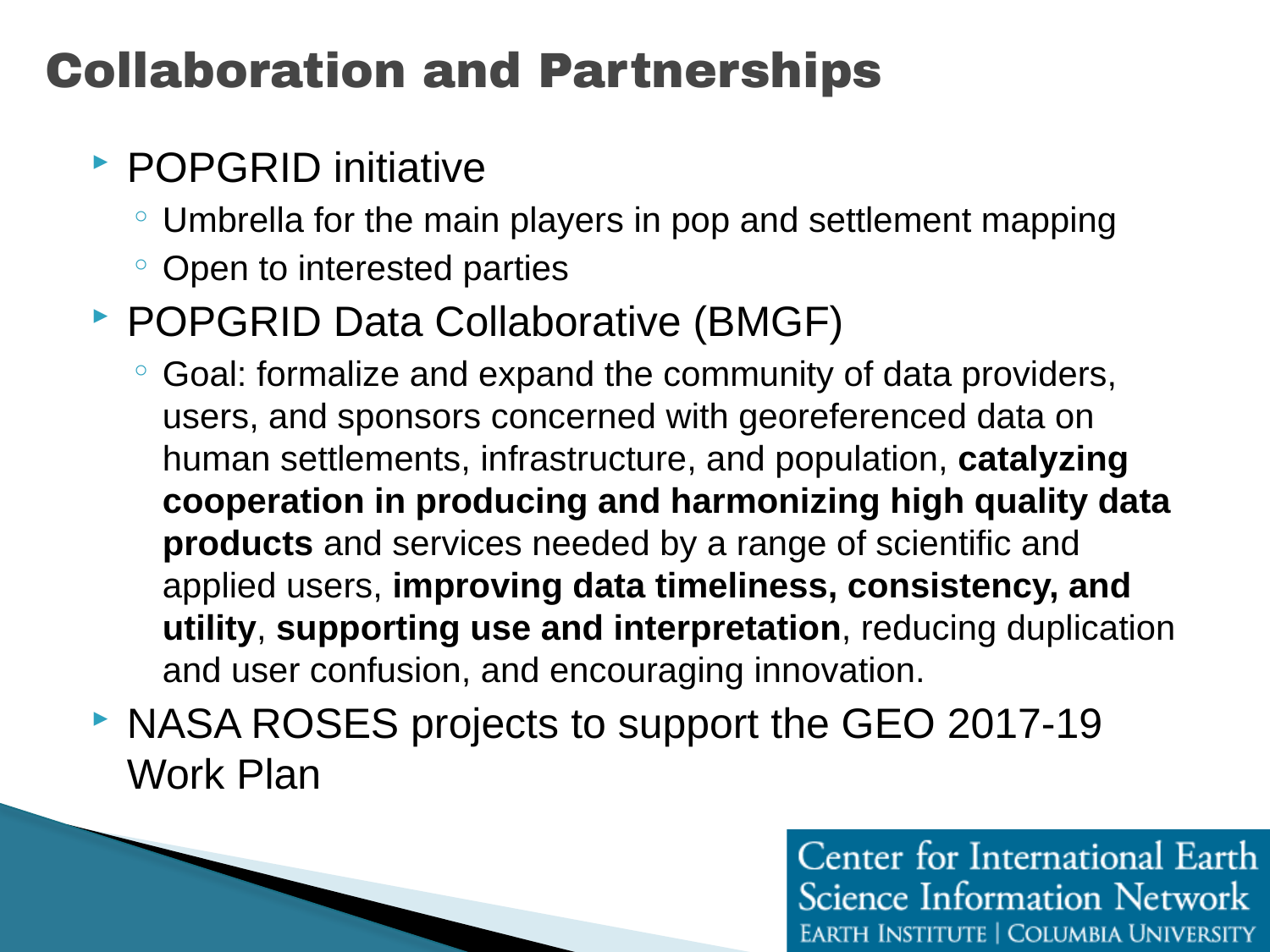

# Collaboration and Partnerships
POPGRID initiative
Umbrella for the main players in pop and settlement mapping
Open to interested parties
POPGRID Data Collaborative (BMGF)
Goal: formalize and expand the community of data providers, users, and sponsors concerned with georeferenced data on human settlements, infrastructure, and population, catalyzing cooperation in producing and harmonizing high quality data products and services needed by a range of scientific and applied users, improving data timeliness, consistency, and utility, supporting use and interpretation, reducing duplication and user confusion, and encouraging innovation.
NASA ROSES projects to support the GEO 2017-19 Work Plan